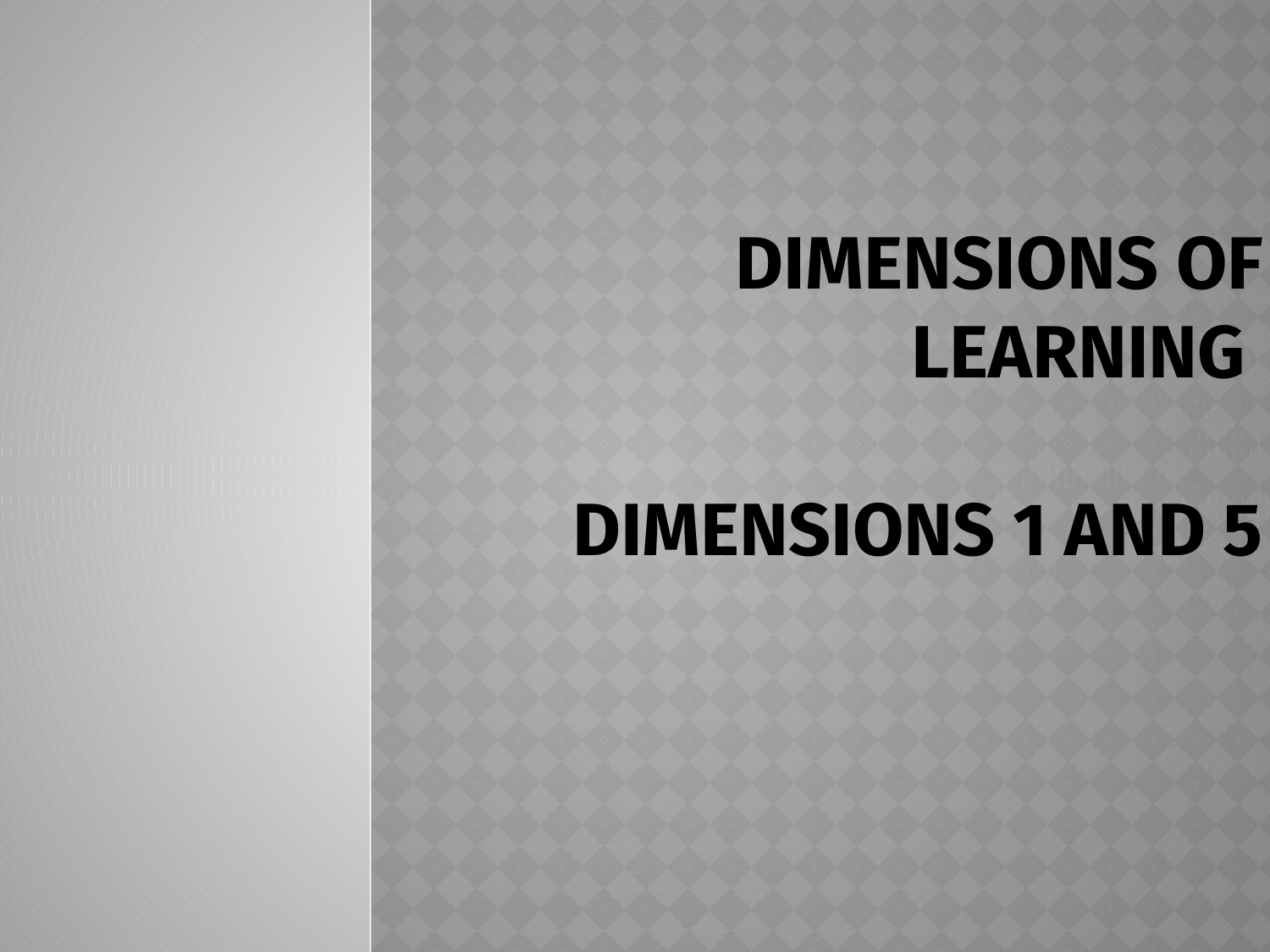

# Dimensions of Learning Dimensions 1 and 5